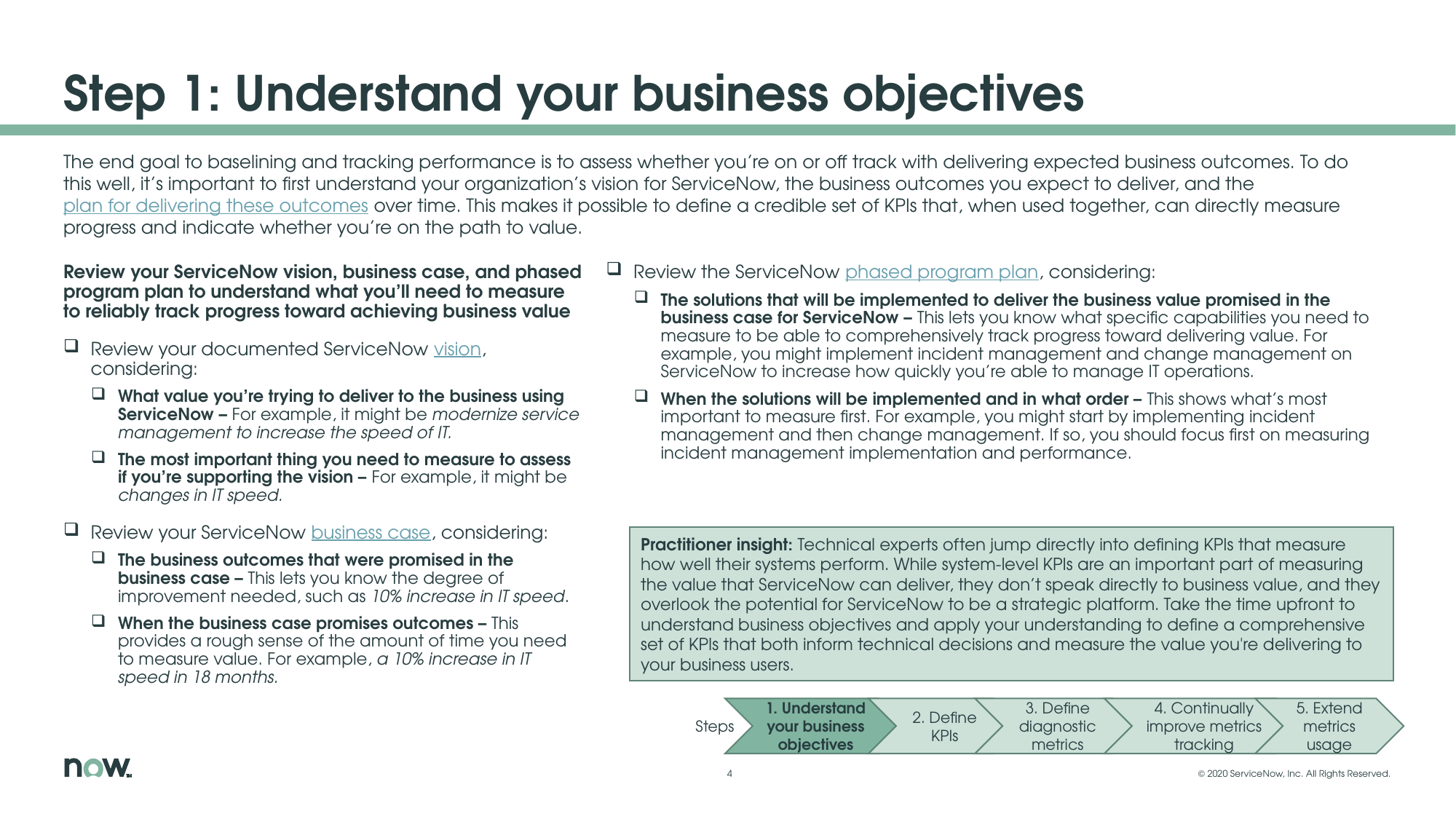

# Step 1: Understand your business objectives

The end goal to baselining and tracking performance is to assess whether you’re on or off track with delivering expected business outcomes. To do this well, it’s important to first understand your organization’s vision for ServiceNow, the business outcomes you expect to deliver, and the plan for delivering these outcomes over time. This makes it possible to define a credible set of KPIs that, when used together, can directly measure progress and indicate whether you’re on the path to value.
Review your ServiceNow vision, business case, and phased program plan to understand what you’ll need to measure to reliably track progress toward achieving business value
Review your documented ServiceNow vision, considering:
What value you’re trying to deliver to the business using ServiceNow – For example, it might be modernize service management to increase the speed of IT.
The most important thing you need to measure to assess if you’re supporting the vision – For example, it might be changes in IT speed.
Review your ServiceNow business case, considering:
The business outcomes that were promised in the business case – This lets you know the degree of improvement needed, such as 10% increase in IT speed.
When the business case promises outcomes – This provides a rough sense of the amount of time you need to measure value. For example, a 10% increase in IT speed in 18 months.

Review the ServiceNow phased program plan, considering:
The solutions that will be implemented to deliver the business value promised in the business case for ServiceNow – This lets you know what specific capabilities you need to measure to be able to comprehensively track progress toward delivering value. For example, you might implement incident management and change management on ServiceNow to increase how quickly you’re able to manage IT operations.
When the solutions will be implemented and in what order – This shows what’s most important to measure first. For example, you might start by implementing incident management and then change management. If so, you should focus first on measuring incident management implementation and performance.
Practitioner insight: Technical experts often jump directly into defining KPIs that measure how well their systems perform. While system-level KPIs are an important part of measuring the value that ServiceNow can deliver, they don’t speak directly to business value, and they overlook the potential for ServiceNow to be a strategic platform. Take the time upfront to understand business objectives and apply your understanding to define a comprehensive set of KPIs that both inform technical decisions and measure the value you're delivering to your business users.
Steps
1. Understand your business objectives
2. Define KPIs
3. Define diagnostic metrics
4. Continually improve metrics tracking
5. Extend metrics usage